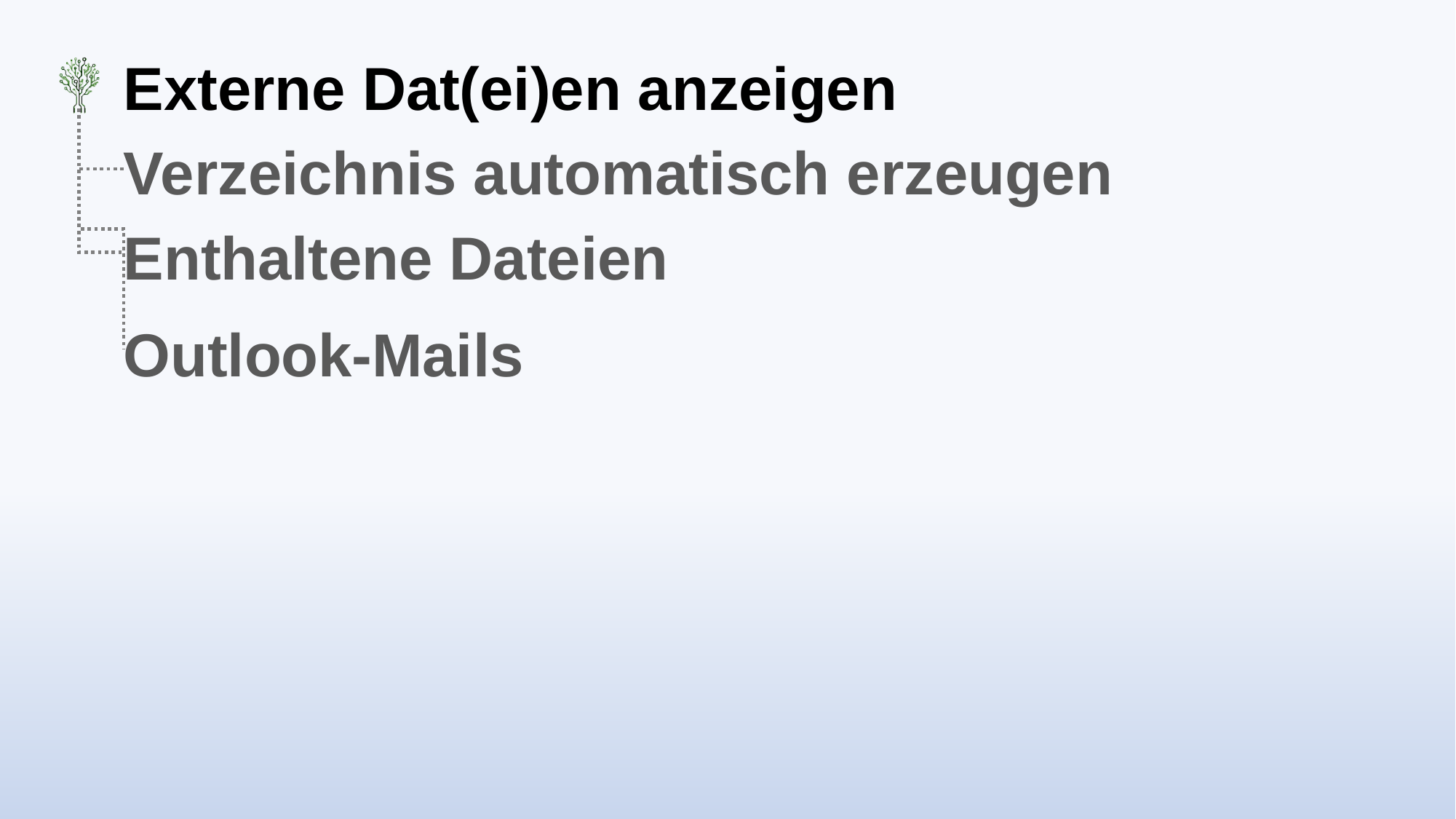

# Externe Dat(ei)en anzeigen

Verzeichnis automatisch erzeugen
Enthaltene Dateien
Outlook-Mails